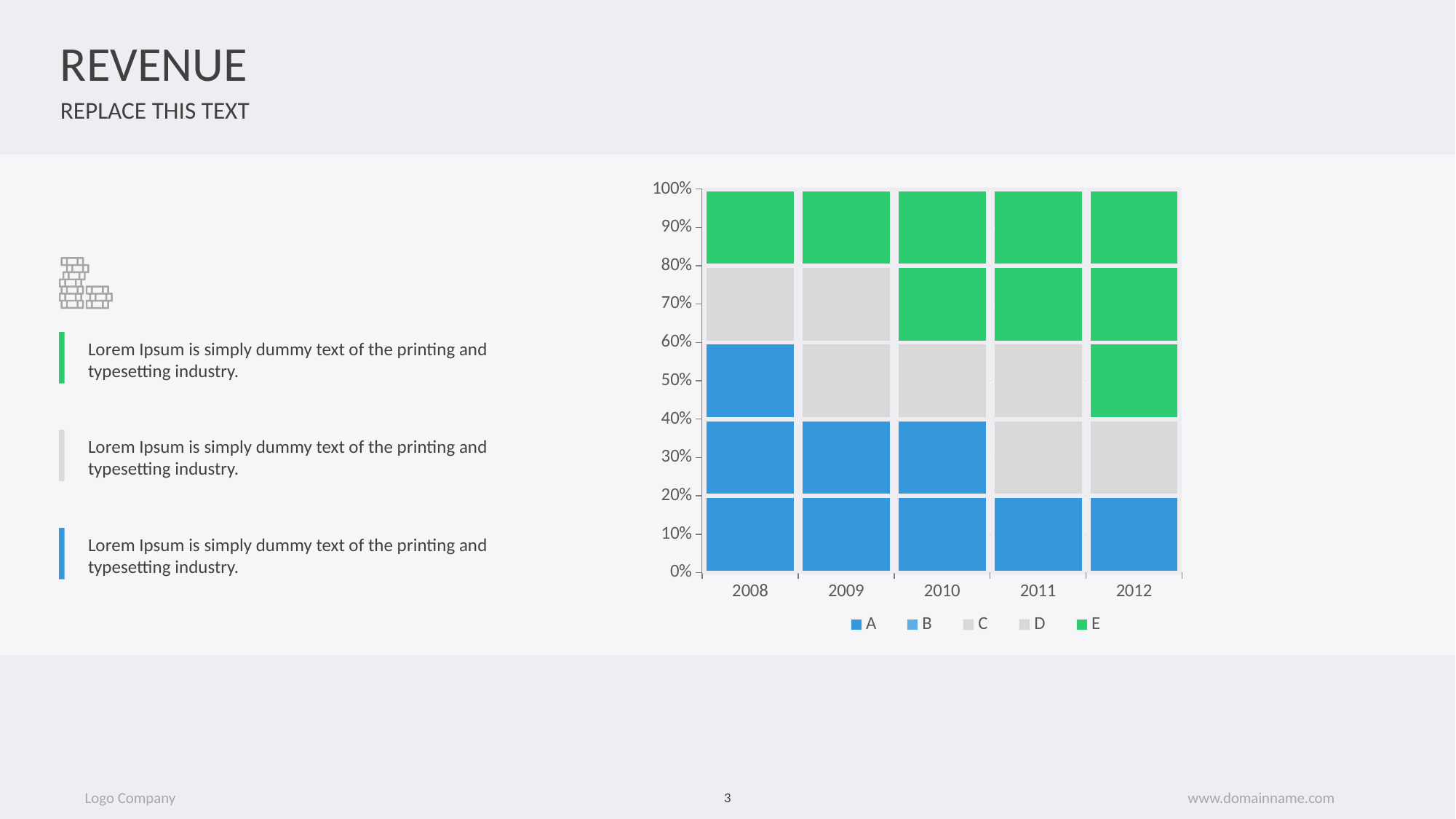

REVENUE
Replace This Text

### Chart

| Category | A | B | C | D | E |
|---|---|---|---|---|---|
| 2008 | 20.0 | 20.0 | 20.0 | 20.0 | 20.0 |
| 2009 | 20.0 | 20.0 | 20.0 | 20.0 | 20.0 |
| 2010 | 20.0 | 20.0 | 20.0 | 20.0 | 20.0 |
| 2011 | 20.0 | 20.0 | 20.0 | 20.0 | 20.0 |
| 2012 | 20.0 | 20.0 | 20.0 | 20.0 | 20.0 |

Lorem Ipsum is simply dummy text of the printing and typesetting industry.

Lorem Ipsum is simply dummy text of the printing and typesetting industry.

Lorem Ipsum is simply dummy text of the printing and typesetting industry.
www.domainname.com
Logo Company
3